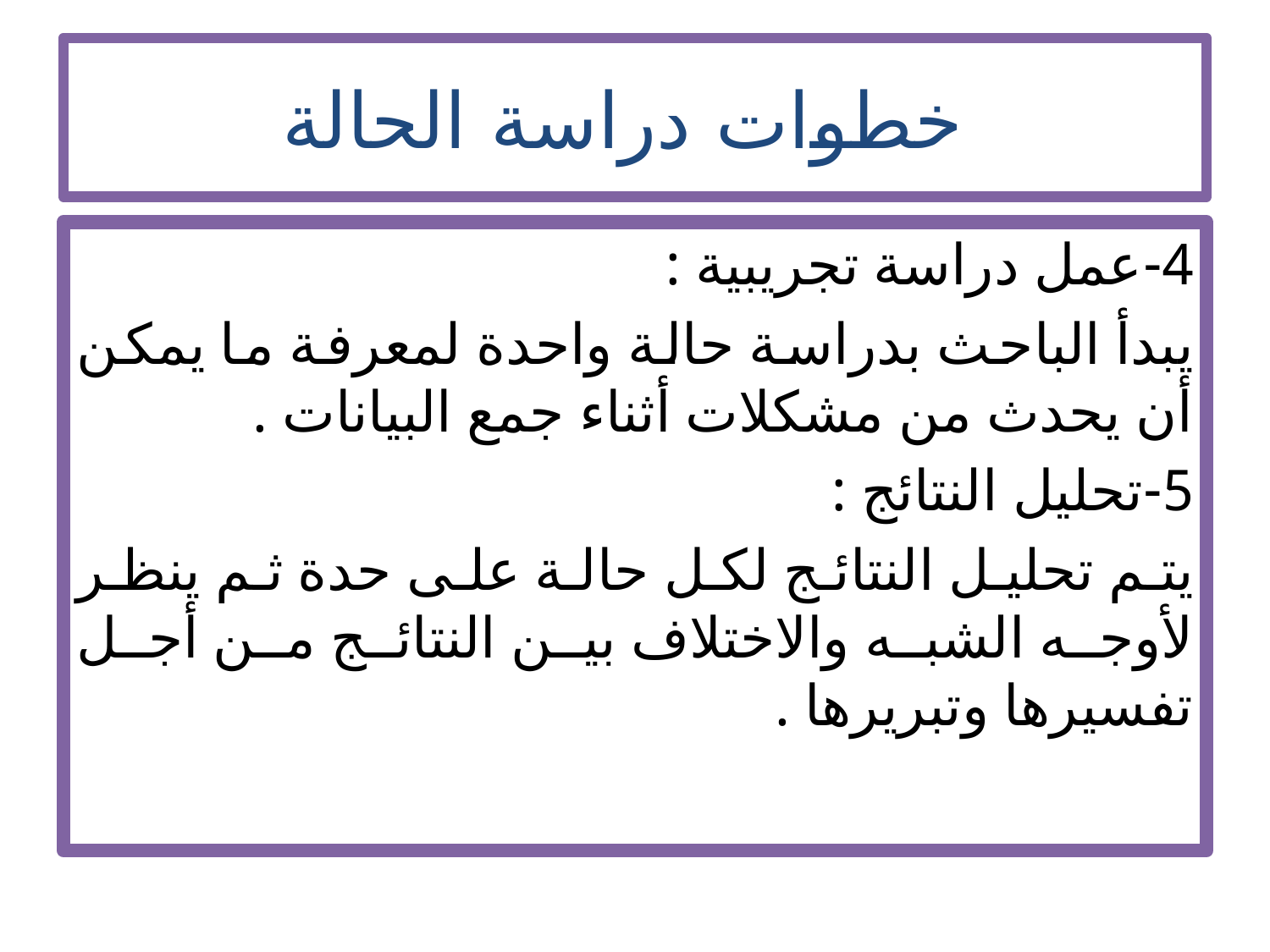

# خطوات دراسة الحالة
4-عمل دراسة تجريبية :
	يبدأ الباحث بدراسة حالة واحدة لمعرفة ما يمكن أن يحدث من مشكلات أثناء جمع البيانات .
5-تحليل النتائج :
	يتم تحليل النتائج لكل حالة على حدة ثم ينظر لأوجه الشبه والاختلاف بين النتائج من أجل تفسيرها وتبريرها .